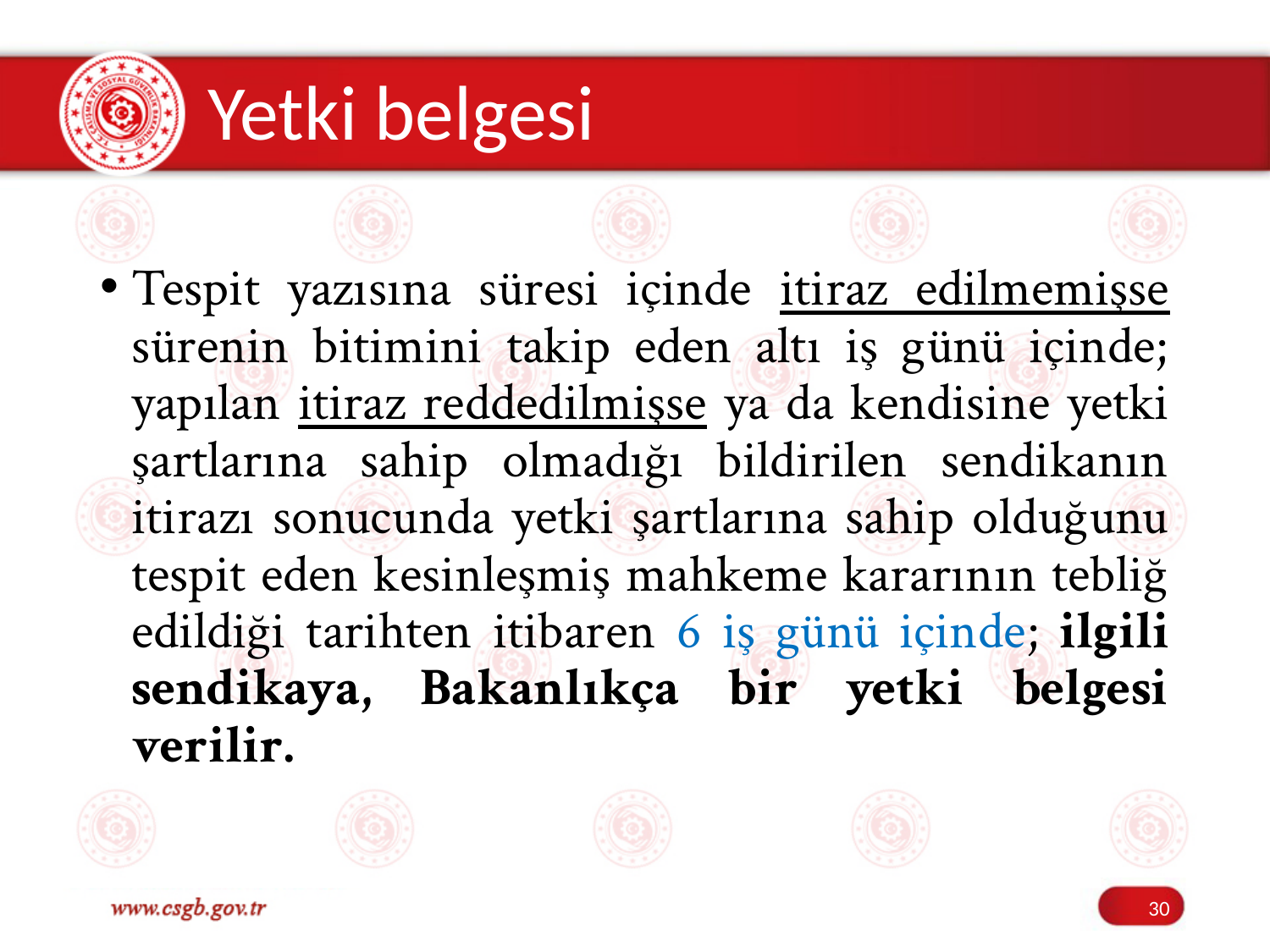

# Yetki belgesi
Tespit yazısına süresi içinde itiraz edilmemişse sürenin bitimini takip eden altı iş günü içinde; yapılan itiraz reddedilmişse ya da kendisine yetki şartlarına sahip olmadığı bildirilen sendikanın itirazı sonucunda yetki şartlarına sahip olduğunu tespit eden kesinleşmiş mahkeme kararının tebliğ edildiği tarihten itibaren 6 iş günü içinde; ilgili sendikaya, Bakanlıkça bir yetki belgesi verilir.

30